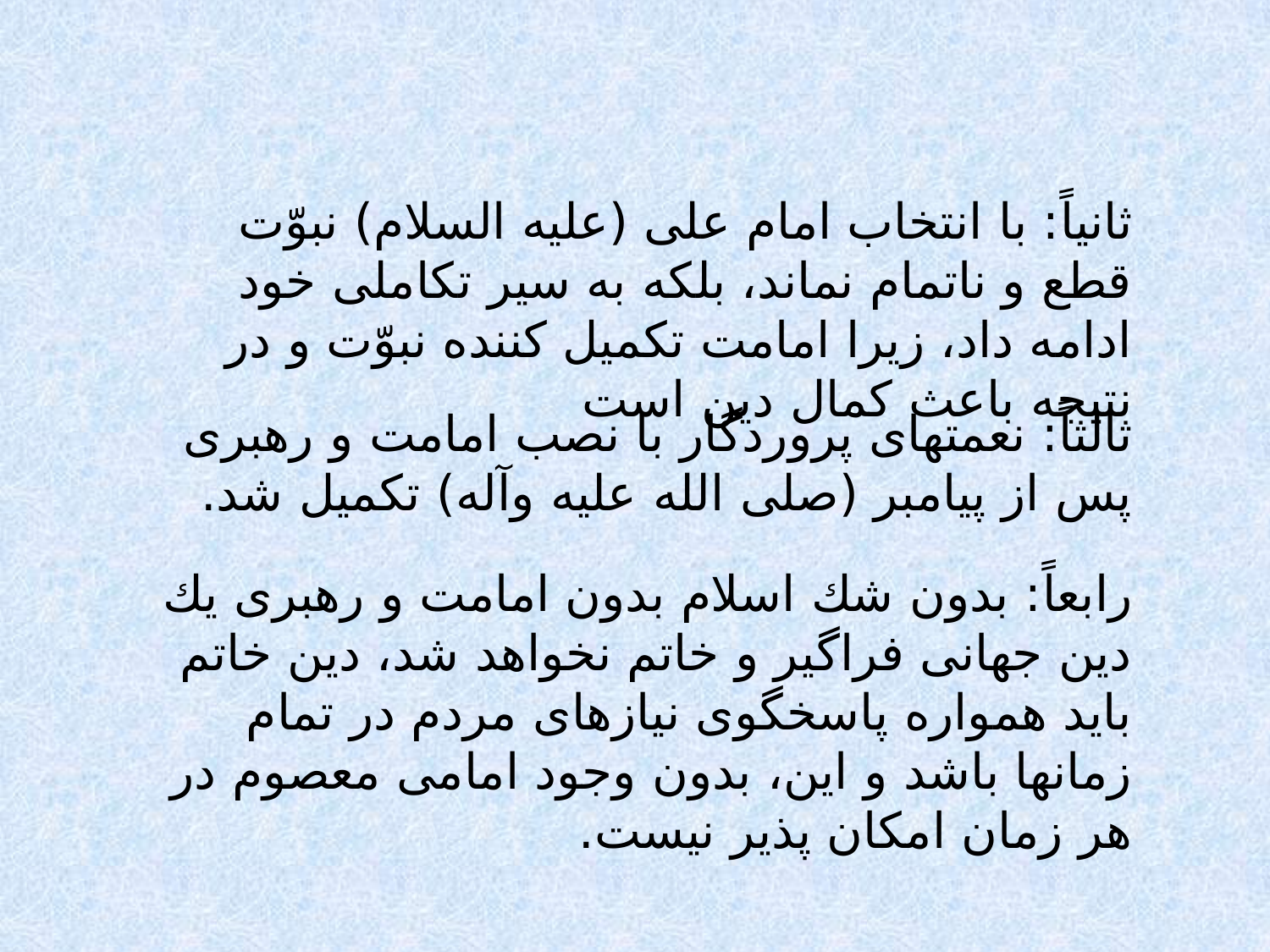

ثانياً: با انتخاب امام على (عليه السلام) نبوّت قطع و ناتمام نماند، بلكه به سير تكاملى خود ادامه داد، زيرا امامت تكميل كننده نبوّت و در نتيجه باعث كمال دين است
ثالثاً: نعمتهاى پروردگار با نصب امامت و رهبرى پس از پيامبر (صلى الله عليه وآله) تكميل شد.
رابعاً: بدون شك اسلام بدون امامت و رهبرى يك دين جهانى فراگير و خاتم نخواهد شد، دين خاتم بايد همواره پاسخگوى نيازهاى مردم در تمام زمانها باشد و اين، بدون وجود امامى معصوم در هر زمان امكان پذير نيست.